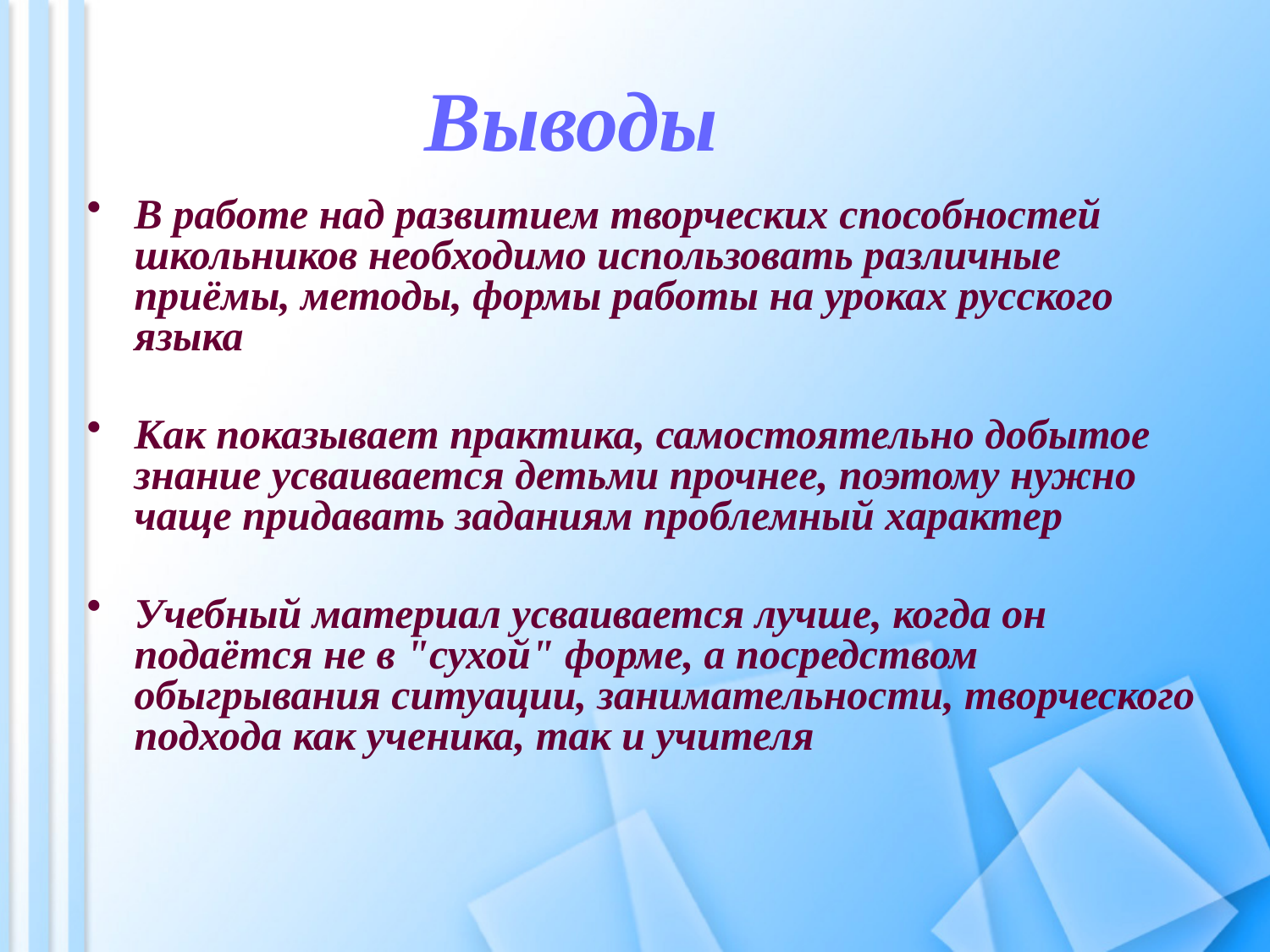

Выводы
В работе над развитием творческих способностей школьников необходимо использовать различные приёмы, методы, формы работы на уроках русского языка

Как показывает практика, самостоятельно добытое знание усваивается детьми прочнее, поэтому нужно чаще придавать заданиям проблемный характер

Учебный материал усваивается лучше, когда он подаётся не в "сухой" форме, а посредством обыгрывания ситуации, занимательности, творческого подхода как ученика, так и учителя